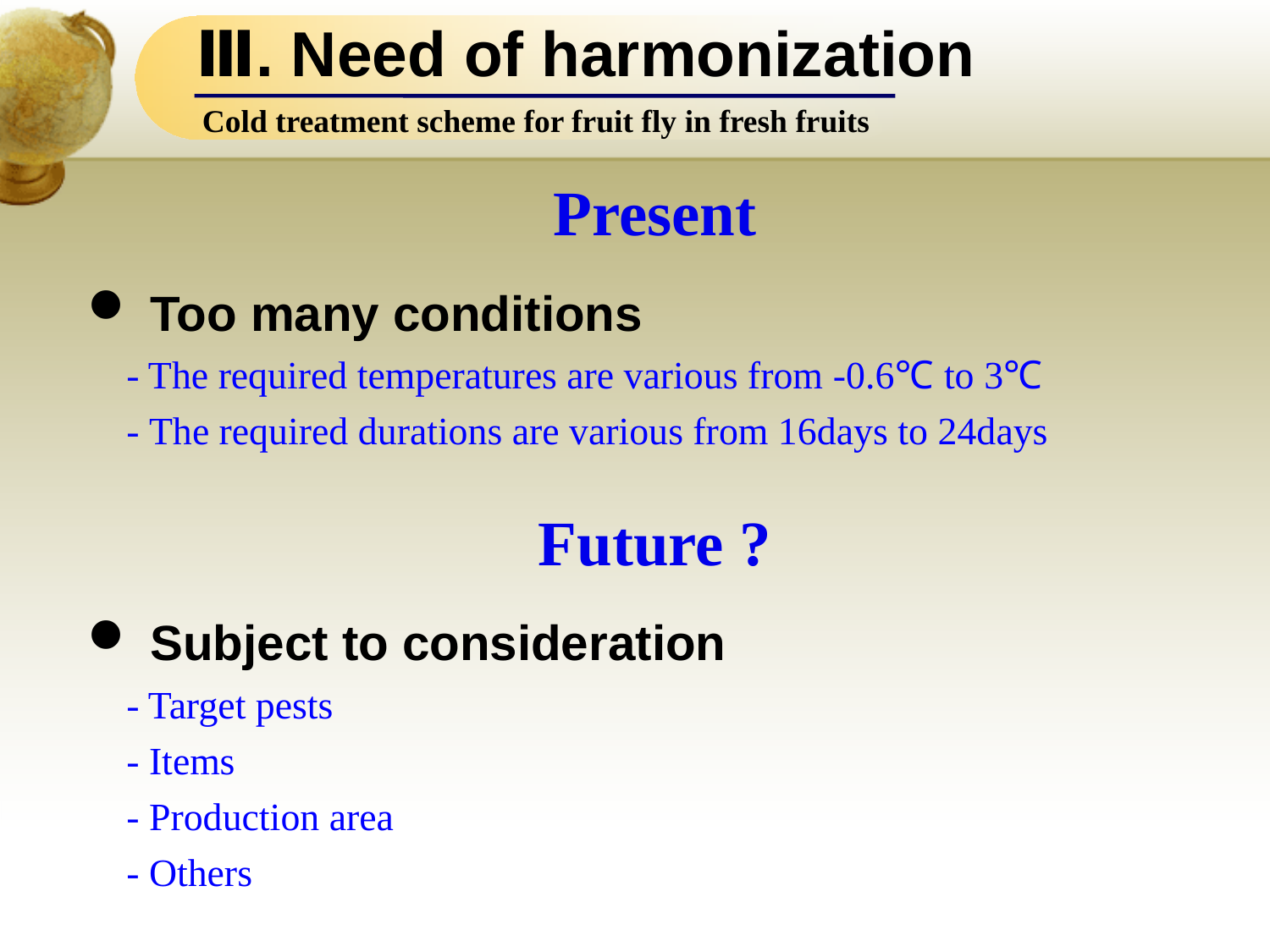

Ⅲ. Need of harmonization

Cold treatment scheme for fruit fly in fresh fruits
Present

 Too many conditions
    - The required temperatures are various from -0.6℃ to 3℃
    - The required durations are various from 16days to 24days
Future ?

 Subject to consideration
    - Target pests
    - Items
    - Production area
    - Others